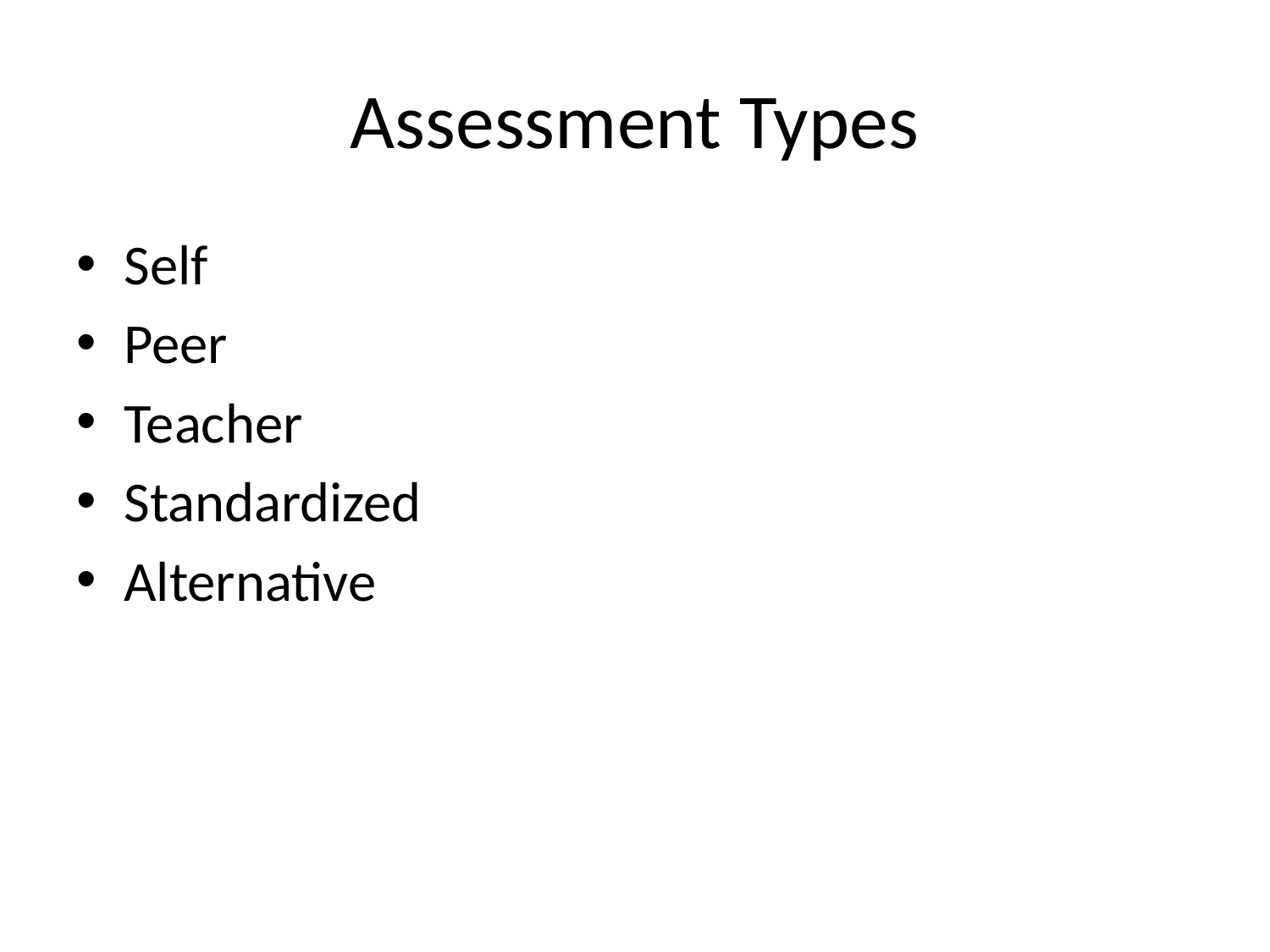

# Assessment Types
Self
Peer
Teacher
Standardized
Alternative